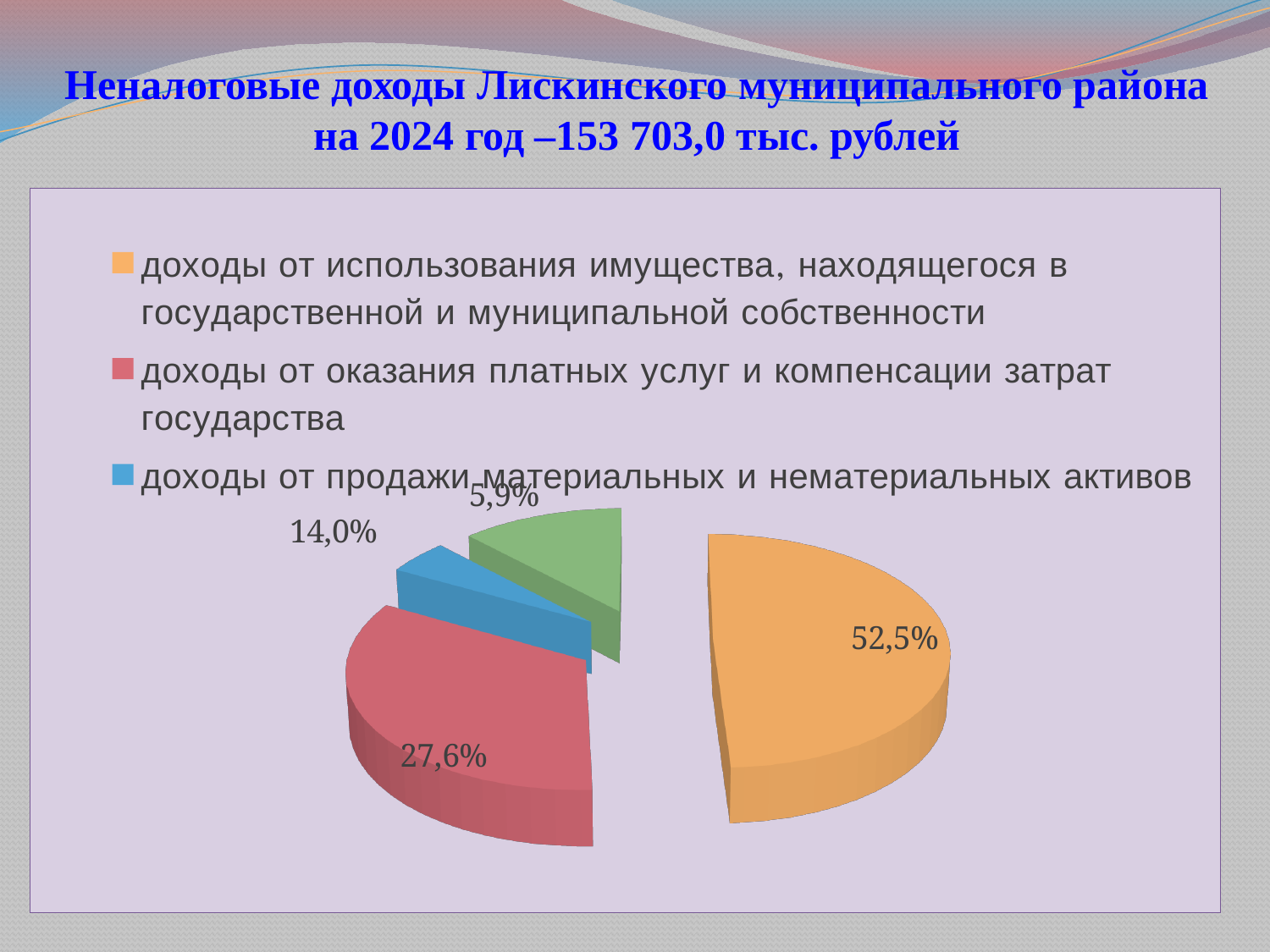

# Неналоговые доходы Лискинского муниципального района на 2024 год –153 703,0 тыс. рублей

[unsupported chart]